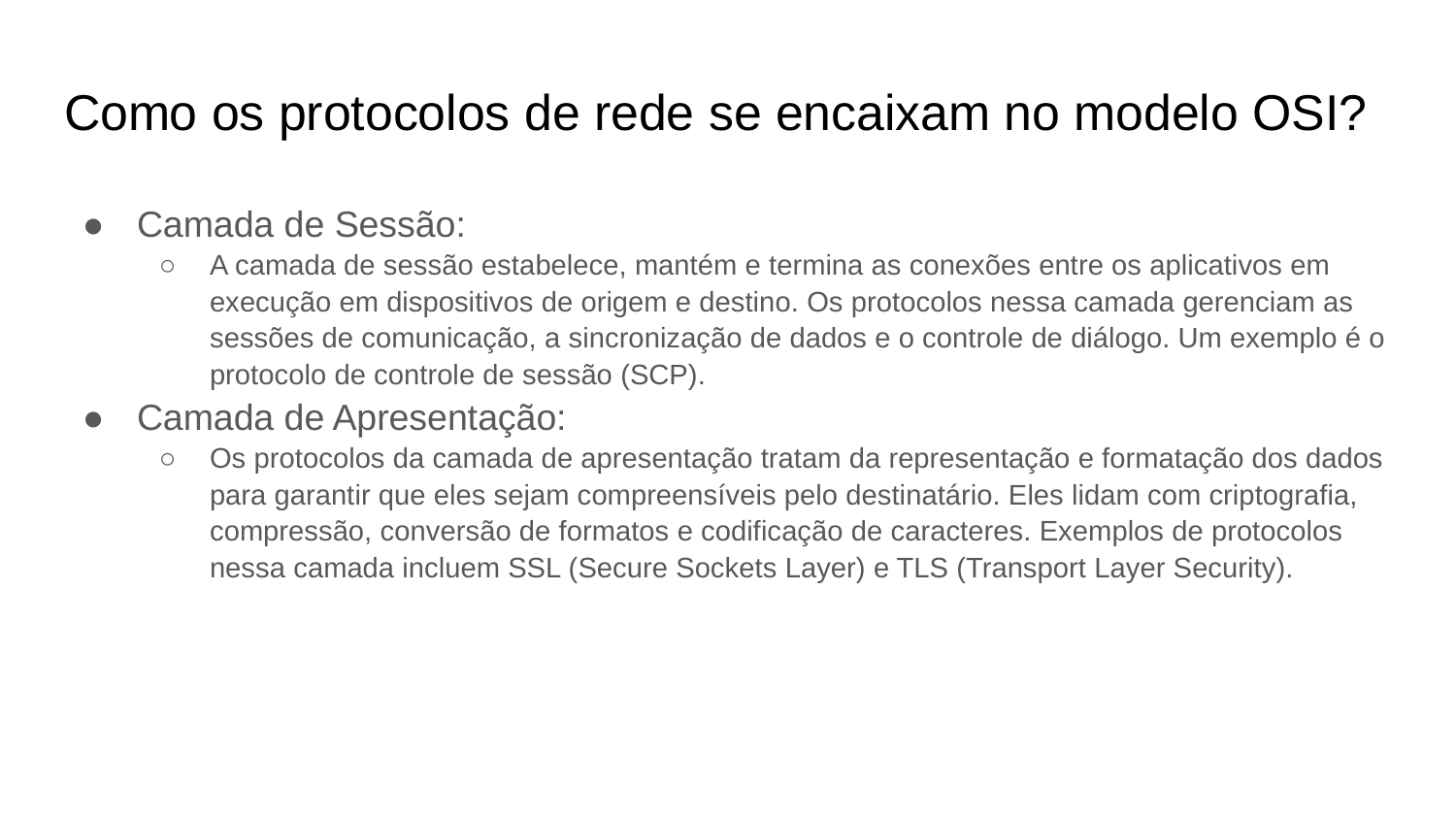

# Como os protocolos de rede se encaixam no modelo OSI?
Camada de Sessão:
A camada de sessão estabelece, mantém e termina as conexões entre os aplicativos em execução em dispositivos de origem e destino. Os protocolos nessa camada gerenciam as sessões de comunicação, a sincronização de dados e o controle de diálogo. Um exemplo é o protocolo de controle de sessão (SCP).
Camada de Apresentação:
Os protocolos da camada de apresentação tratam da representação e formatação dos dados para garantir que eles sejam compreensíveis pelo destinatário. Eles lidam com criptografia, compressão, conversão de formatos e codificação de caracteres. Exemplos de protocolos nessa camada incluem SSL (Secure Sockets Layer) e TLS (Transport Layer Security).